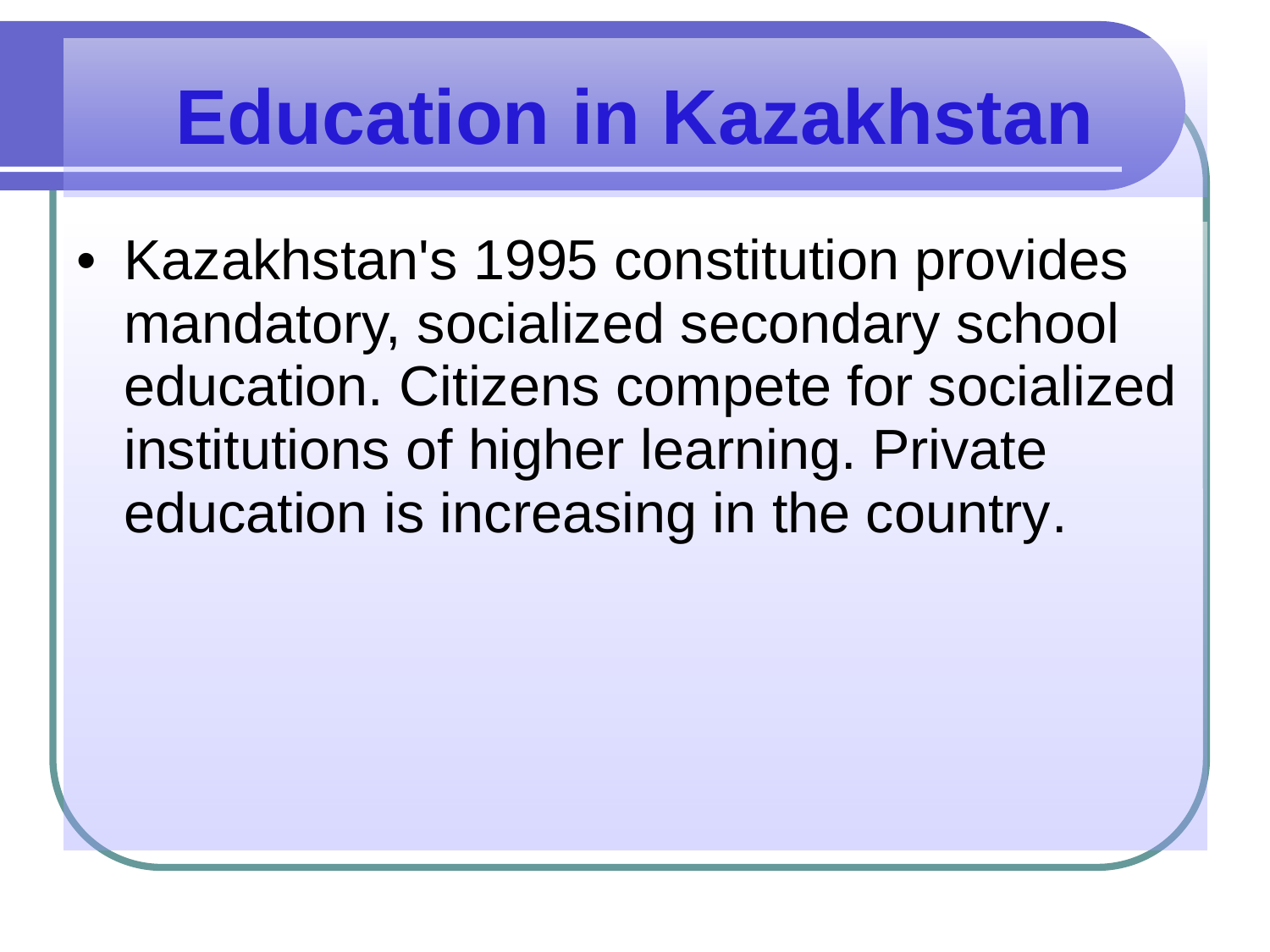

Education in Kazakhstan
Kazakhstan's 1995 constitution provides mandatory, socialized secondary school education. Citizens compete for socialized institutions of higher learning. Private education is increasing in the country.